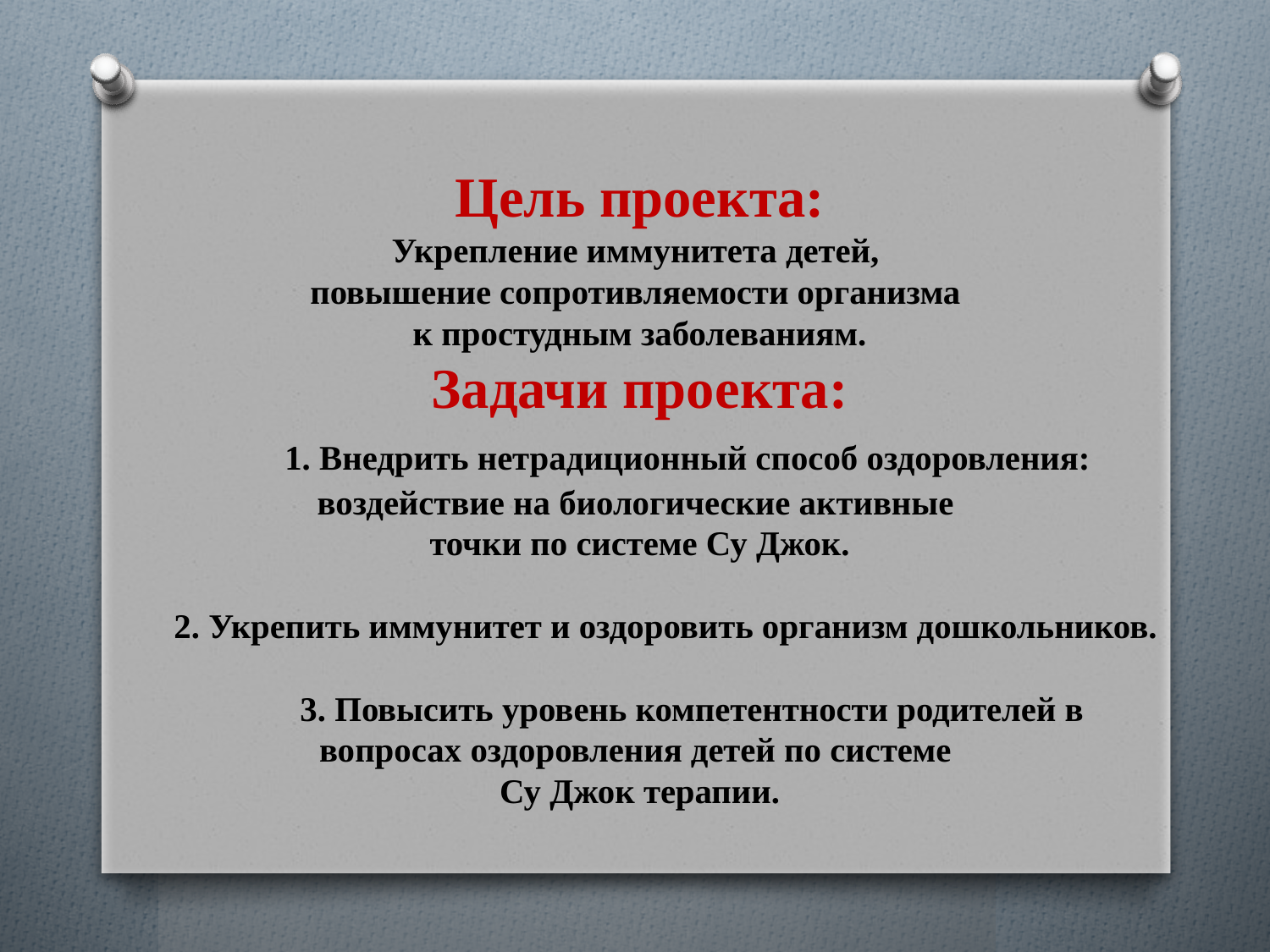

# Цель проекта: Укрепление иммунитета детей, повышение сопротивляемости организма к простудным заболеваниям. Задачи проекта: 1. Внедрить нетрадиционный способ оздоровления:   воздействие на биологические активные точки по системе Су Джок. 2. Укрепить иммунитет и оздоровить организм дошкольников. 3. Повысить уровень компетентности родителей в  вопросах оздоровления детей по системе Су Джок терапии.